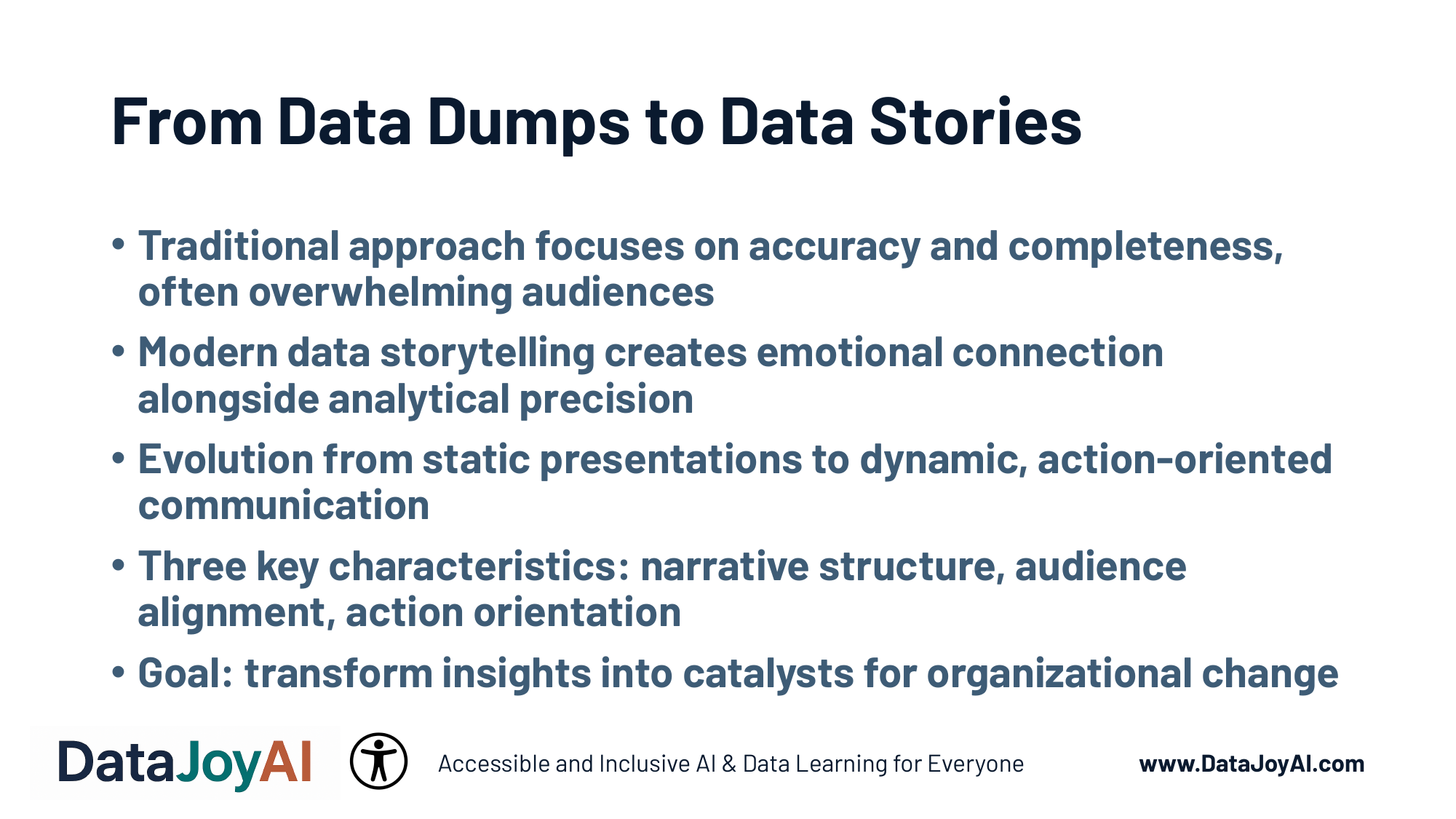

# From Data Dumps to Data Stories
Traditional approach focuses on accuracy and completeness, often overwhelming audiences
Modern data storytelling creates emotional connection alongside analytical precision
Evolution from static presentations to dynamic, action-oriented communication
Three key characteristics: narrative structure, audience alignment, action orientation
Goal: transform insights into catalysts for organizational change